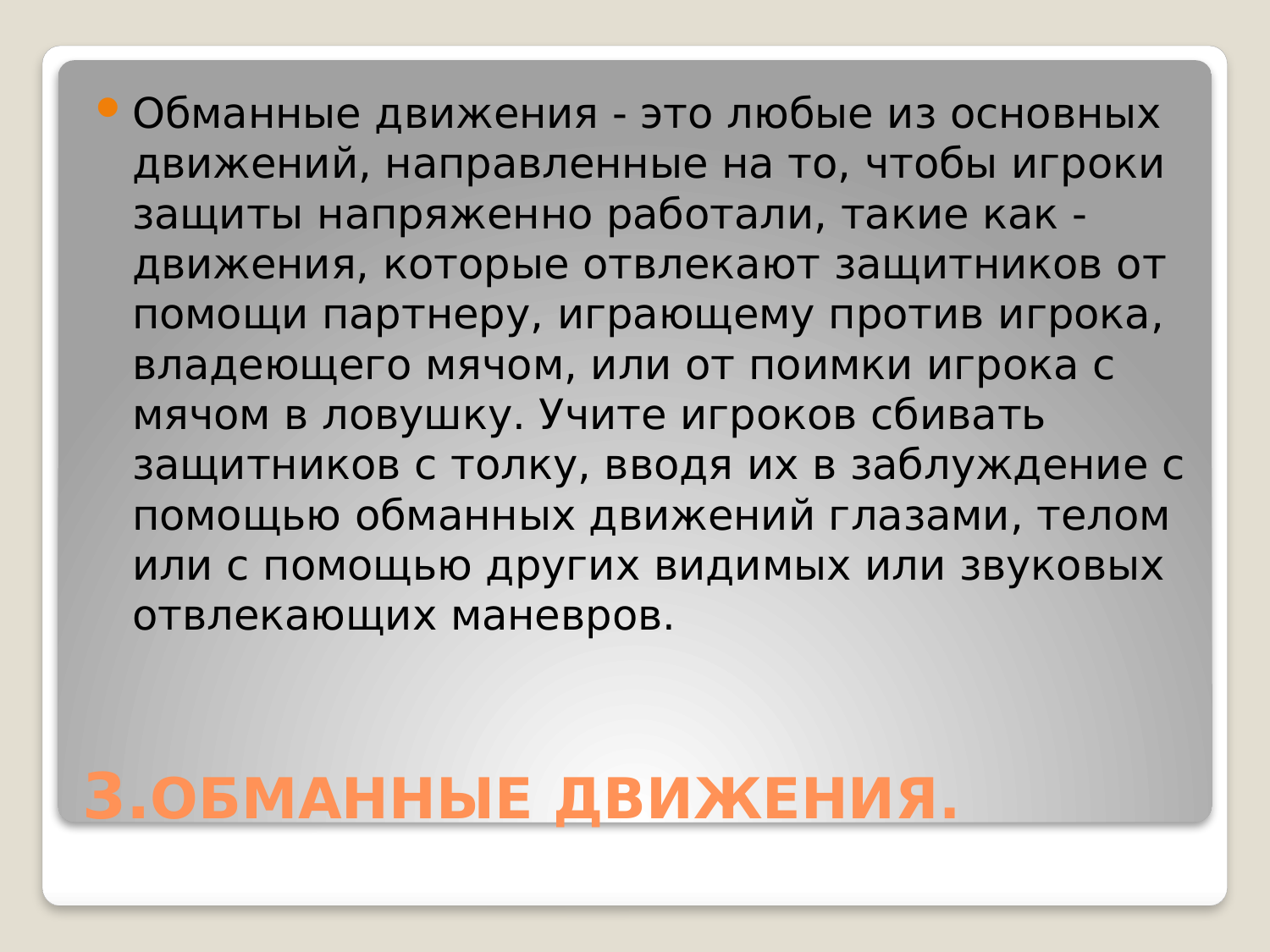

Обманные движения - это любые из основных движений, направленные на то, чтобы игроки защиты напряженно работали, такие как - движения, которые отвлекают защитников от помощи партнеру, играющему против игрока, владеющего мячом, или от поимки игрока с мячом в ловушку. Учите игроков сбивать защитников с толку, вводя их в заблуждение с помощью обманных движений глазами, телом или с помощью других видимых или звуковых отвлекающих маневров.

# 3.ОБМАННЫЕ ДВИЖЕНИЯ.